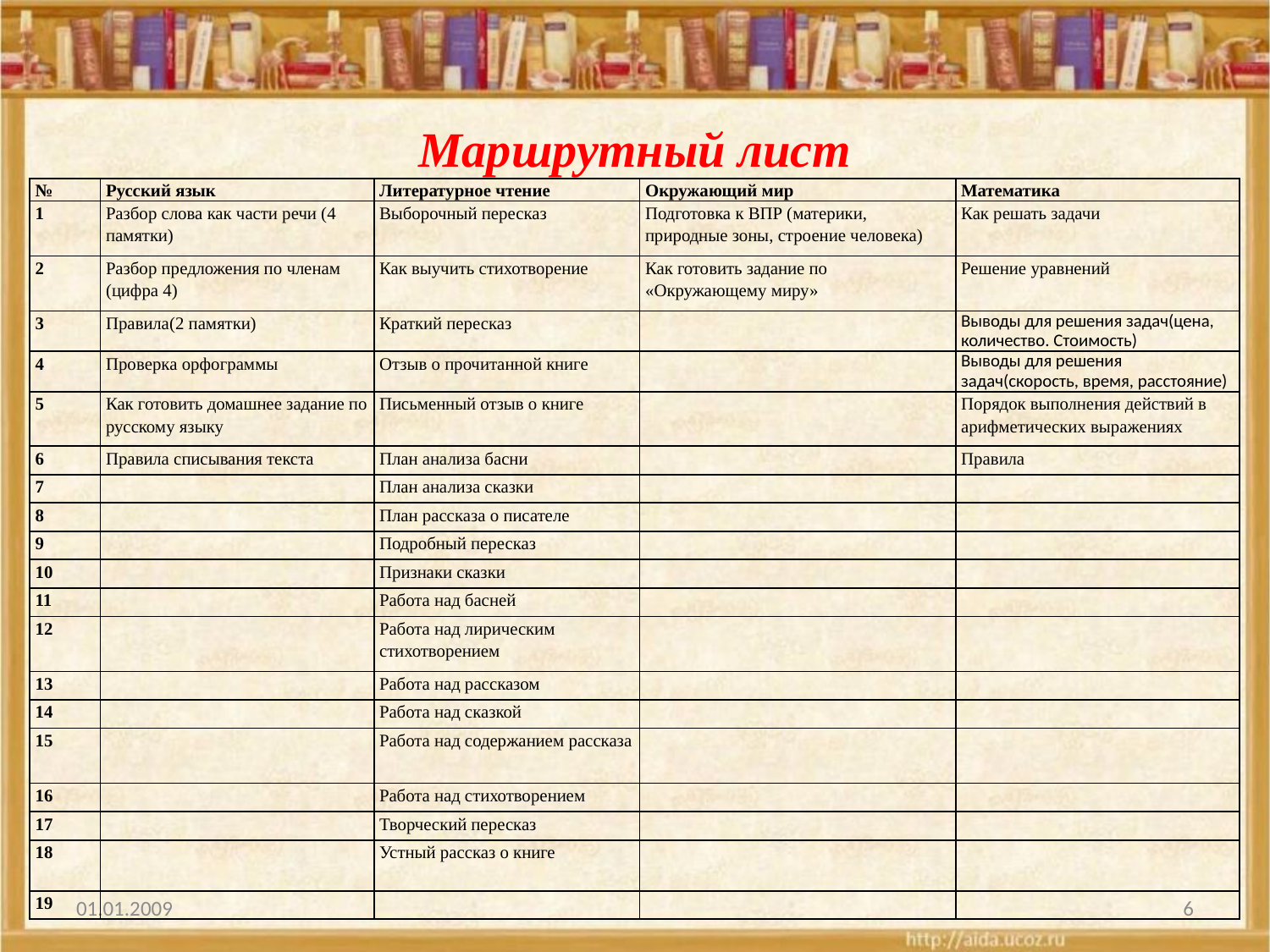

# Маршрутный лист
| № | Русский язык | Литературное чтение | Окружающий мир | Математика |
| --- | --- | --- | --- | --- |
| 1 | Разбор слова как части речи (4 памятки) | Выборочный пересказ | Подготовка к ВПР (материки, природные зоны, строение человека) | Как решать задачи |
| 2 | Разбор предложения по членам (цифра 4) | Как выучить стихотворение | Как готовить задание по «Окружающему миру» | Решение уравнений |
| 3 | Правила(2 памятки) | Краткий пересказ |  | Выводы для решения задач(цена, количество. Стоимость) |
| 4 | Проверка орфограммы | Отзыв о прочитанной книге |  | Выводы для решения задач(скорость, время, расстояние) |
| 5 | Как готовить домашнее задание по русскому языку | Письменный отзыв о книге |  | Порядок выполнения действий в арифметических выражениях |
| 6 | Правила списывания текста | План анализа басни |  | Правила |
| 7 |  | План анализа сказки |  |  |
| 8 |  | План рассказа о писателе |  |  |
| 9 |  | Подробный пересказ |  |  |
| 10 |  | Признаки сказки |  |  |
| 11 |  | Работа над басней |  |  |
| 12 |  | Работа над лирическим стихотворением |  |  |
| 13 |  | Работа над рассказом |  |  |
| 14 |  | Работа над сказкой |  |  |
| 15 |  | Работа над содержанием рассказа |  |  |
| 16 |  | Работа над стихотворением |  |  |
| 17 |  | Творческий пересказ |  |  |
| 18 |  | Устный рассказ о книге |  |  |
| 19 |  |  |  |  |
01.01.2009
6